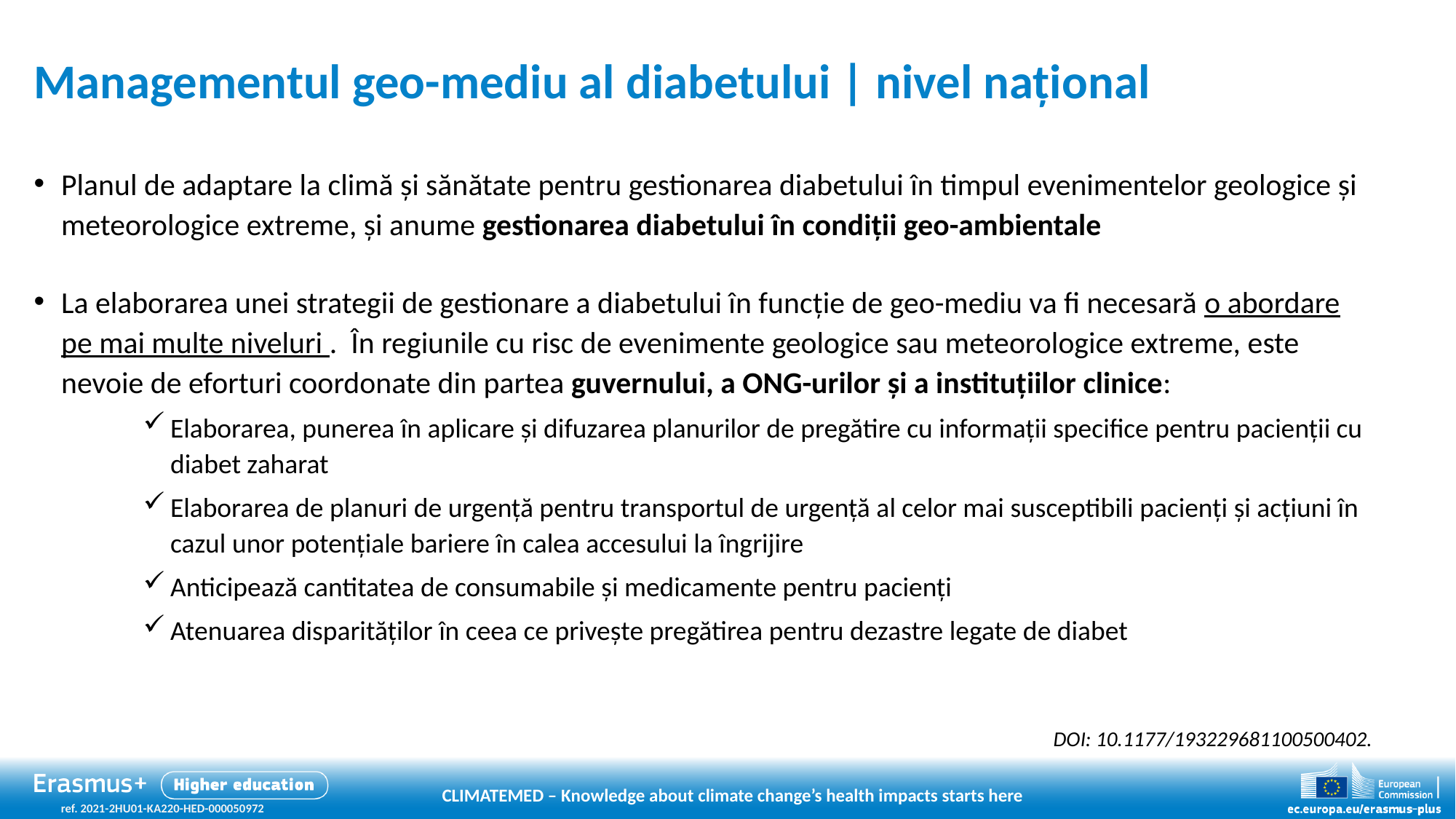

# Managementul geo-mediu al diabetului | nivel național

Planul de adaptare la climă și sănătate pentru gestionarea diabetului în timpul evenimentelor geologice și meteorologice extreme, și anume gestionarea diabetului în condiții geo-ambientale
La elaborarea unei strategii de gestionare a diabetului în funcție de geo-mediu va fi necesară o abordare pe mai multe niveluri .  În regiunile cu risc de evenimente geologice sau meteorologice extreme, este nevoie de eforturi coordonate din partea guvernului, a ONG-urilor și a instituțiilor clinice:
Elaborarea, punerea în aplicare și difuzarea planurilor de pregătire cu informații specifice pentru pacienții cu diabet zaharat
Elaborarea de planuri de urgență pentru transportul de urgență al celor mai susceptibili pacienți și acțiuni în cazul unor potențiale bariere în calea accesului la îngrijire
Anticipează cantitatea de consumabile și medicamente pentru pacienți
Atenuarea disparităților în ceea ce privește pregătirea pentru dezastre legate de diabet
doi: 10.1177/193229681100500402.